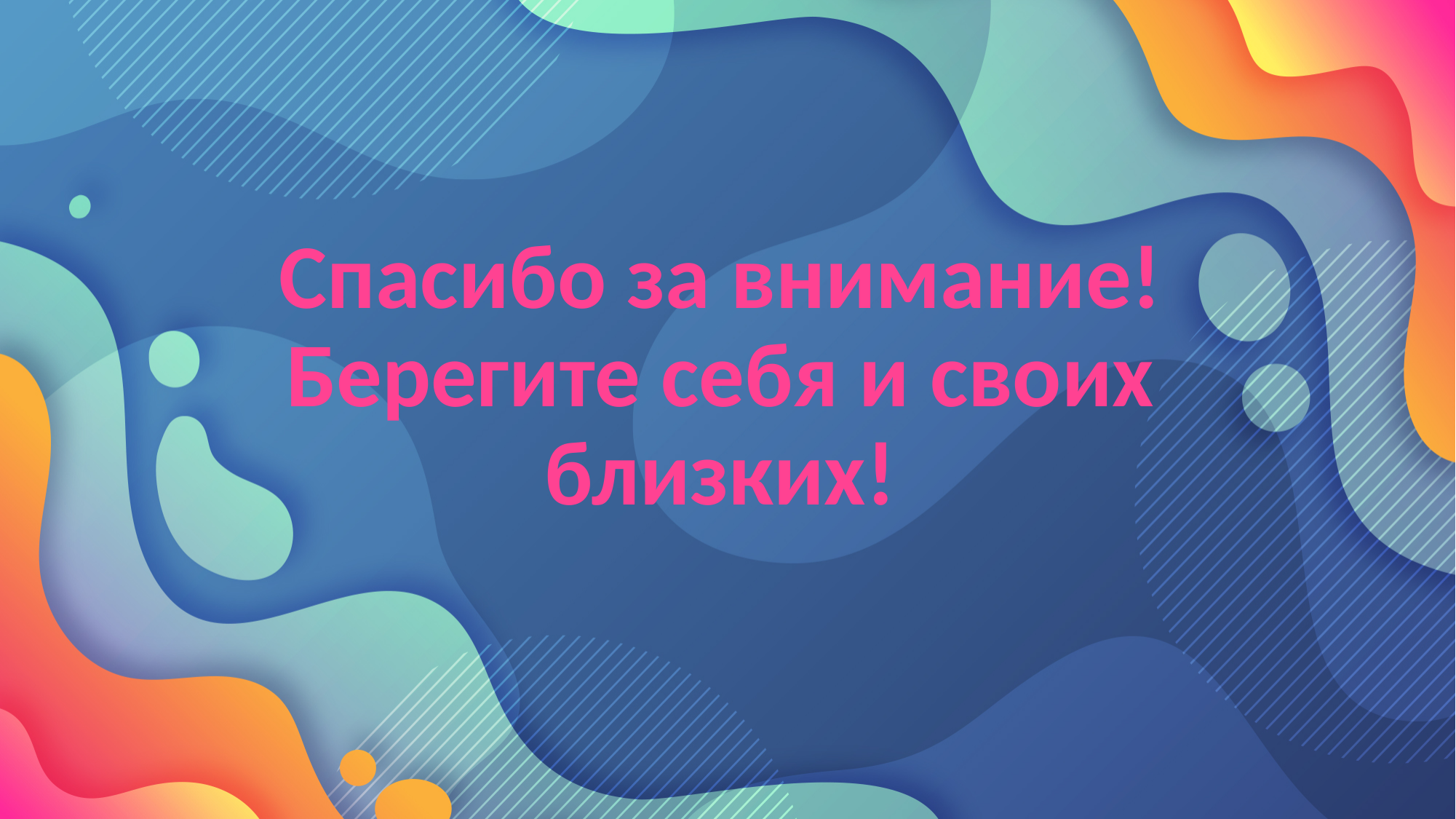

# Спасибо за внимание! Берегите себя и своих близких!